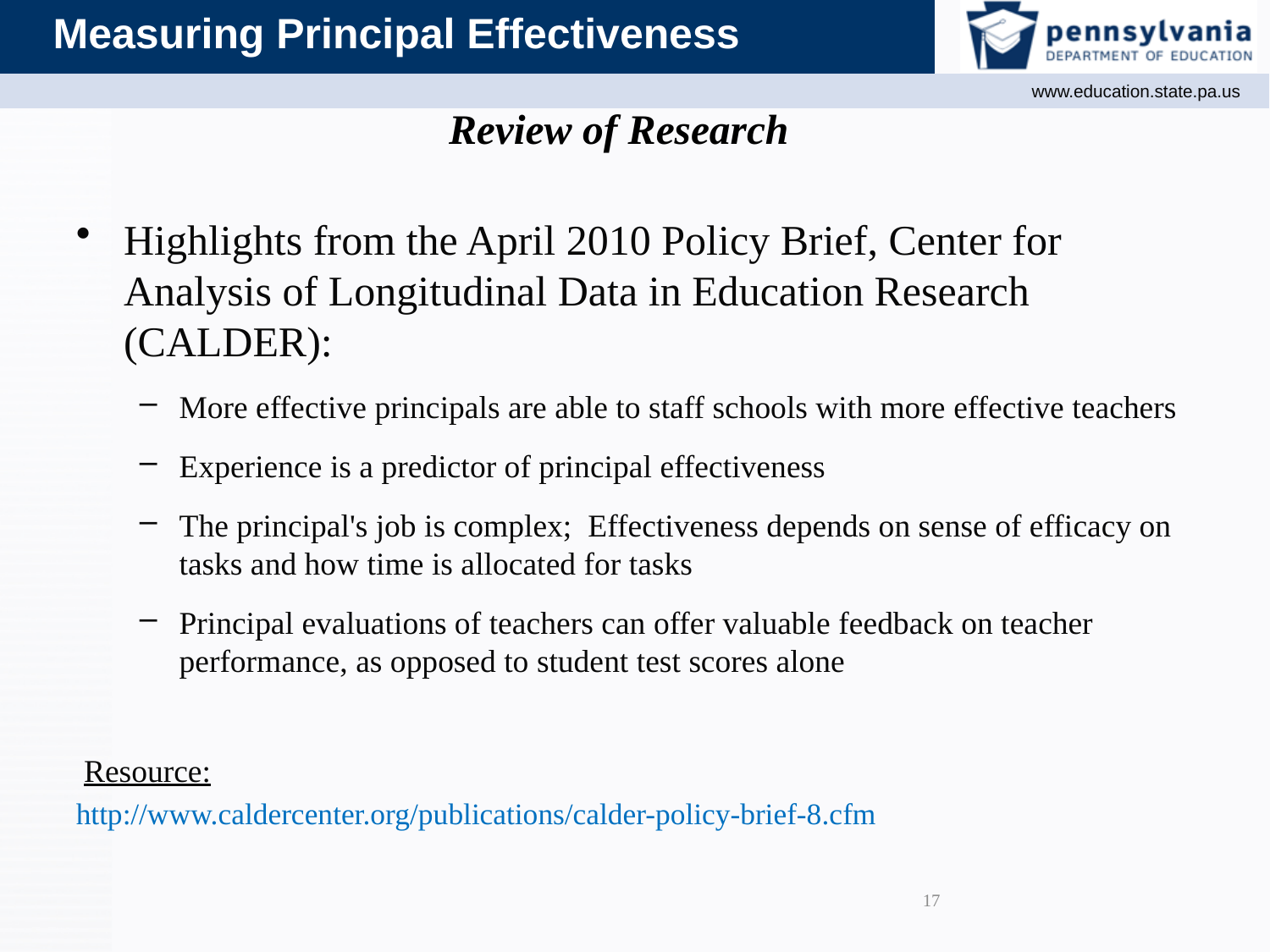

# Review of Research
Highlights from the April 2010 Policy Brief, Center for Analysis of Longitudinal Data in Education Research (CALDER):
More effective principals are able to staff schools with more effective teachers
Experience is a predictor of principal effectiveness
The principal's job is complex;  Effectiveness depends on sense of efficacy on tasks and how time is allocated for tasks
Principal evaluations of teachers can offer valuable feedback on teacher performance, as opposed to student test scores alone

Resource:
http://www.caldercenter.org/publications/calder-policy-brief-8.cfm

17